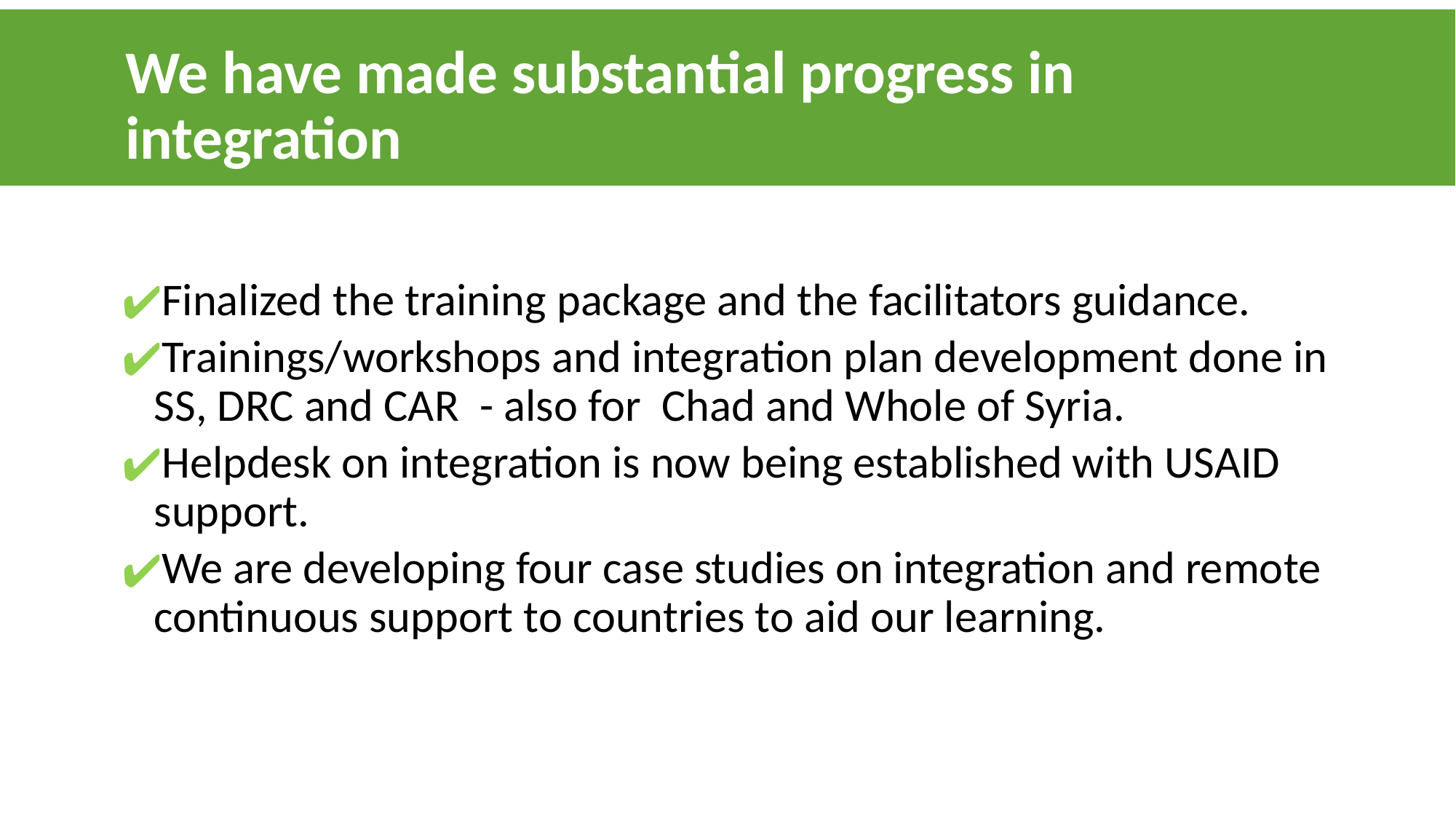

# We have made substantial progress in integration
Finalized the training package and the facilitators guidance.
Trainings/workshops and integration plan development done in SS, DRC and CAR  - also for  Chad and Whole of Syria.
Helpdesk on integration is now being established with USAID support.
We are developing four case studies on integration and remote continuous support to countries to aid our learning.